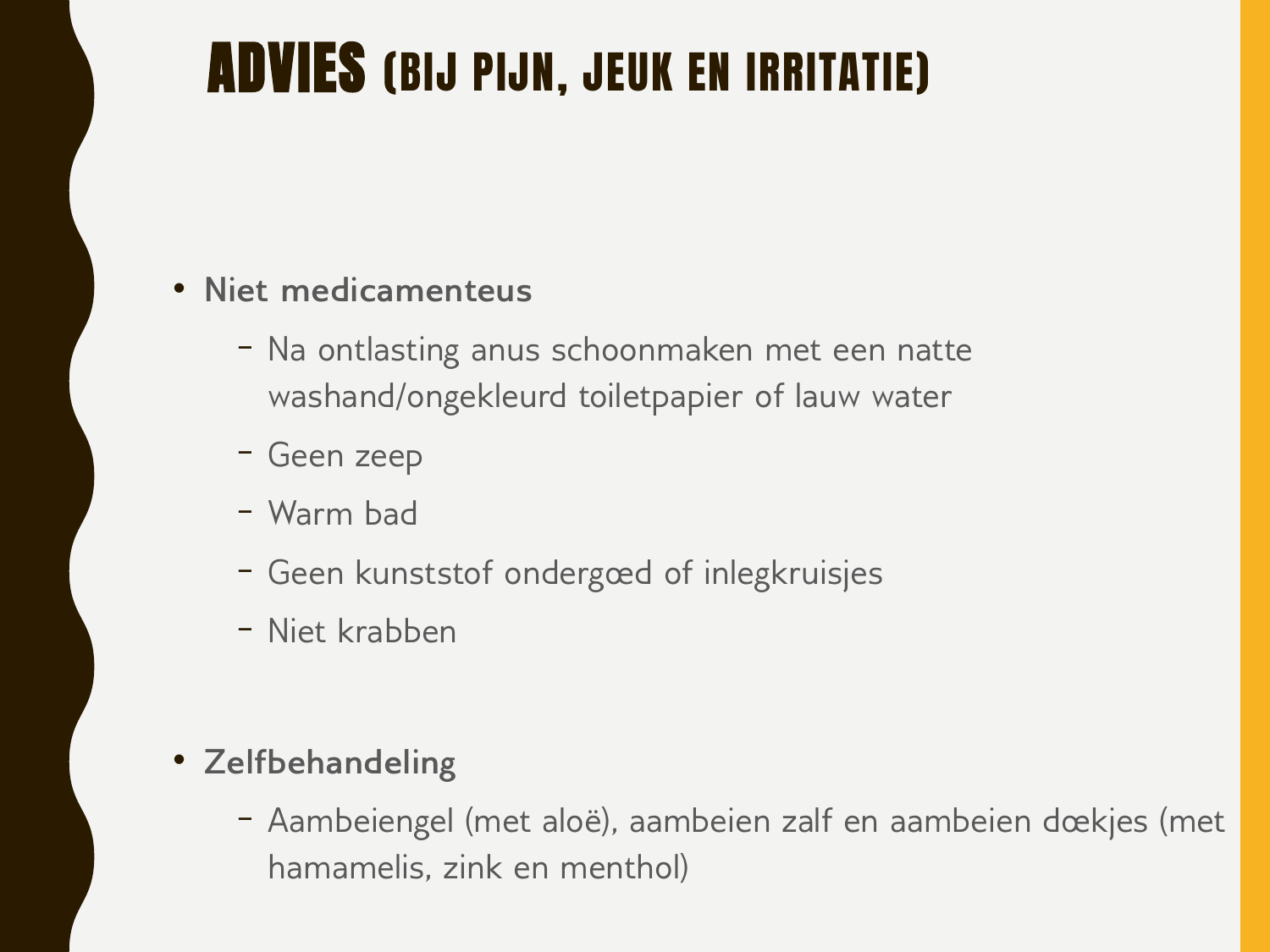

# Advies (bij pijn, jeuk en irritatie)
Niet medicamenteus
Na ontlasting anus schoonmaken met een natte washand/ongekleurd toiletpapier of lauw water
Geen zeep
Warm bad
Geen kunststof ondergoed of inlegkruisjes
Niet krabben

Zelfbehandeling
Aambeiengel (met aloë), aambeien zalf en aambeien doekjes (met hamamelis, zink en menthol)